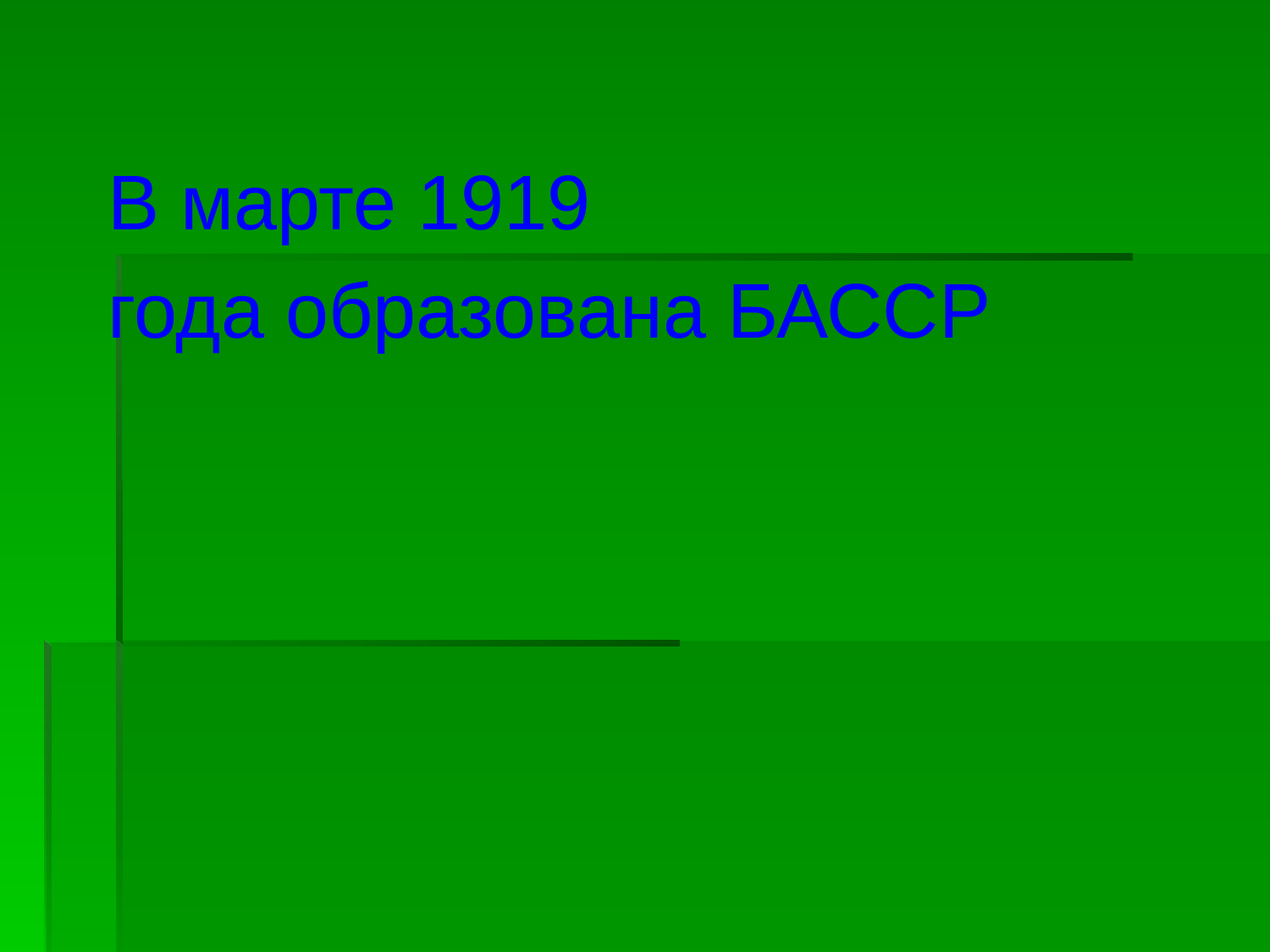

#
В марте 1919
года образована БАССР